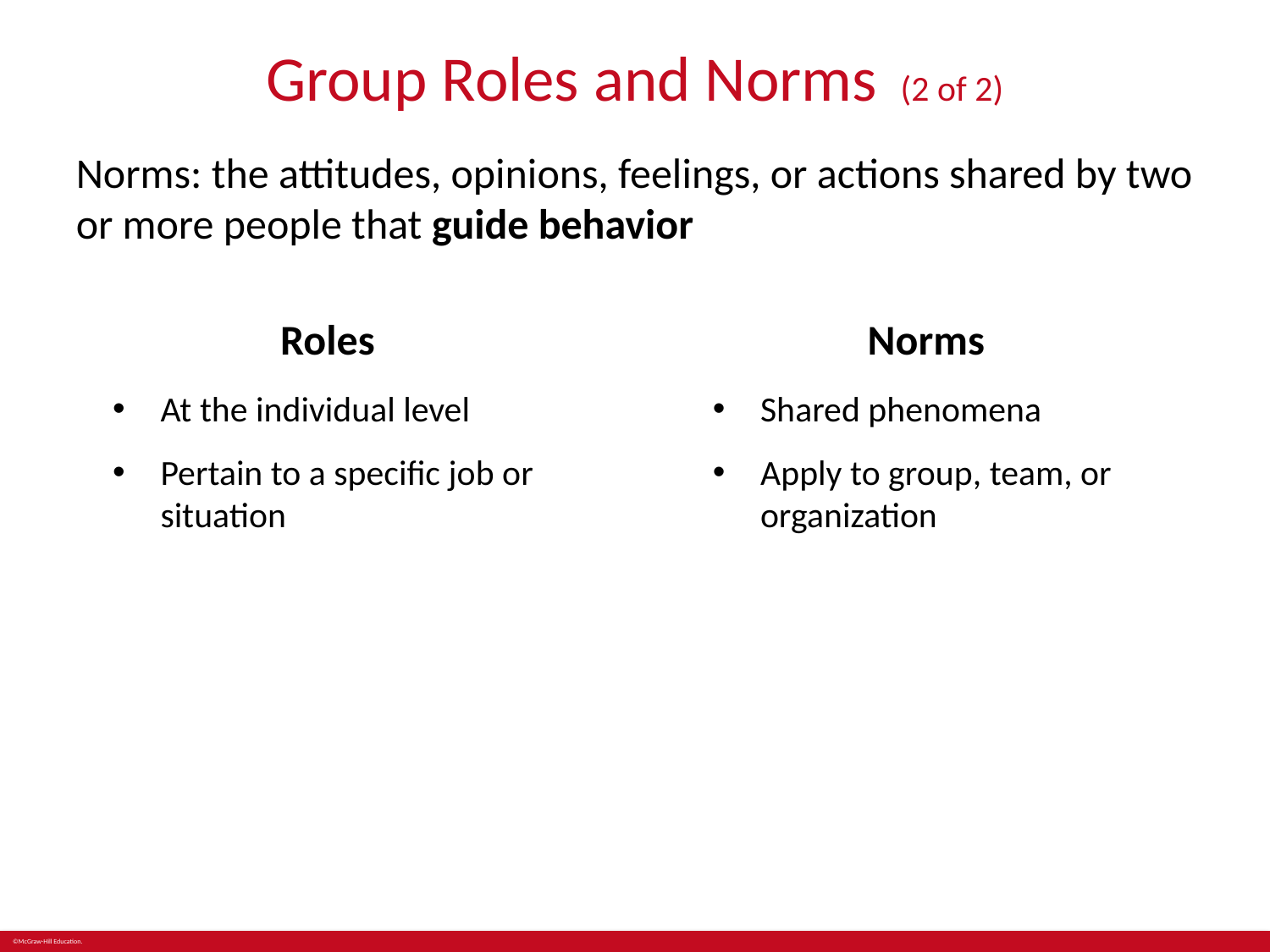

# Group Roles and Norms  (2 of 2)
Norms: the attitudes, opinions, feelings, or actions shared by two or more people that guide behavior
Roles
Norms
At the individual level
Pertain to a specific job or situation
Shared phenomena
Apply to group, team, or organization